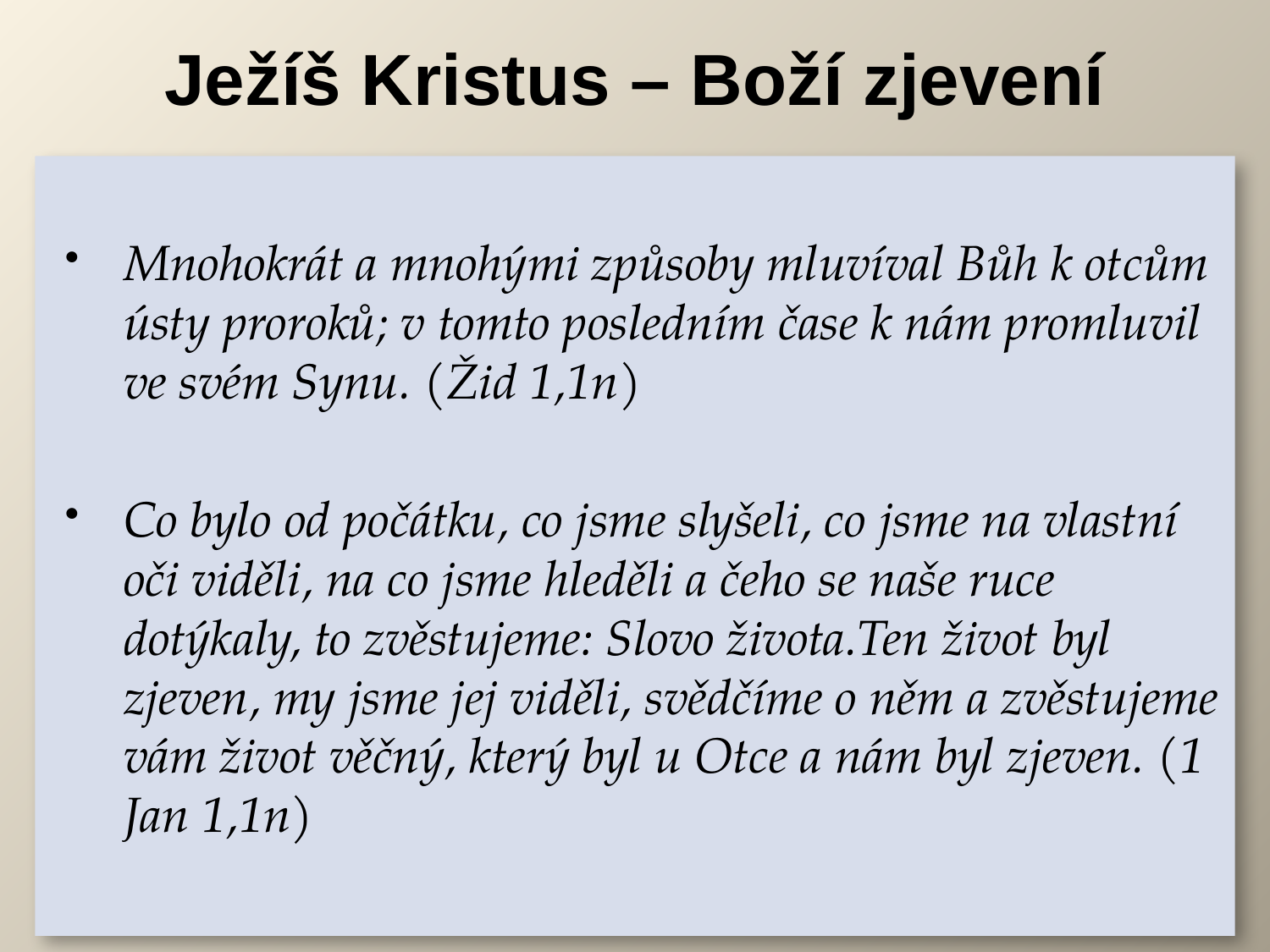

# Ježíš Kristus – Boží zjevení

Mnohokrát a mnohými způsoby mluvíval Bůh k otcům ústy proroků; v tomto posledním čase k nám promluvil ve svém Synu. (Žid 1,1n)

Co bylo od počátku, co jsme slyšeli, co jsme na vlastní oči viděli, na co jsme hleděli a čeho se naše ruce dotýkaly, to zvěstujeme: Slovo života.Ten život byl zjeven, my jsme jej viděli, svědčíme o něm a zvěstujeme vám život věčný, který byl u Otce a nám byl zjeven. (1 Jan 1,1n)